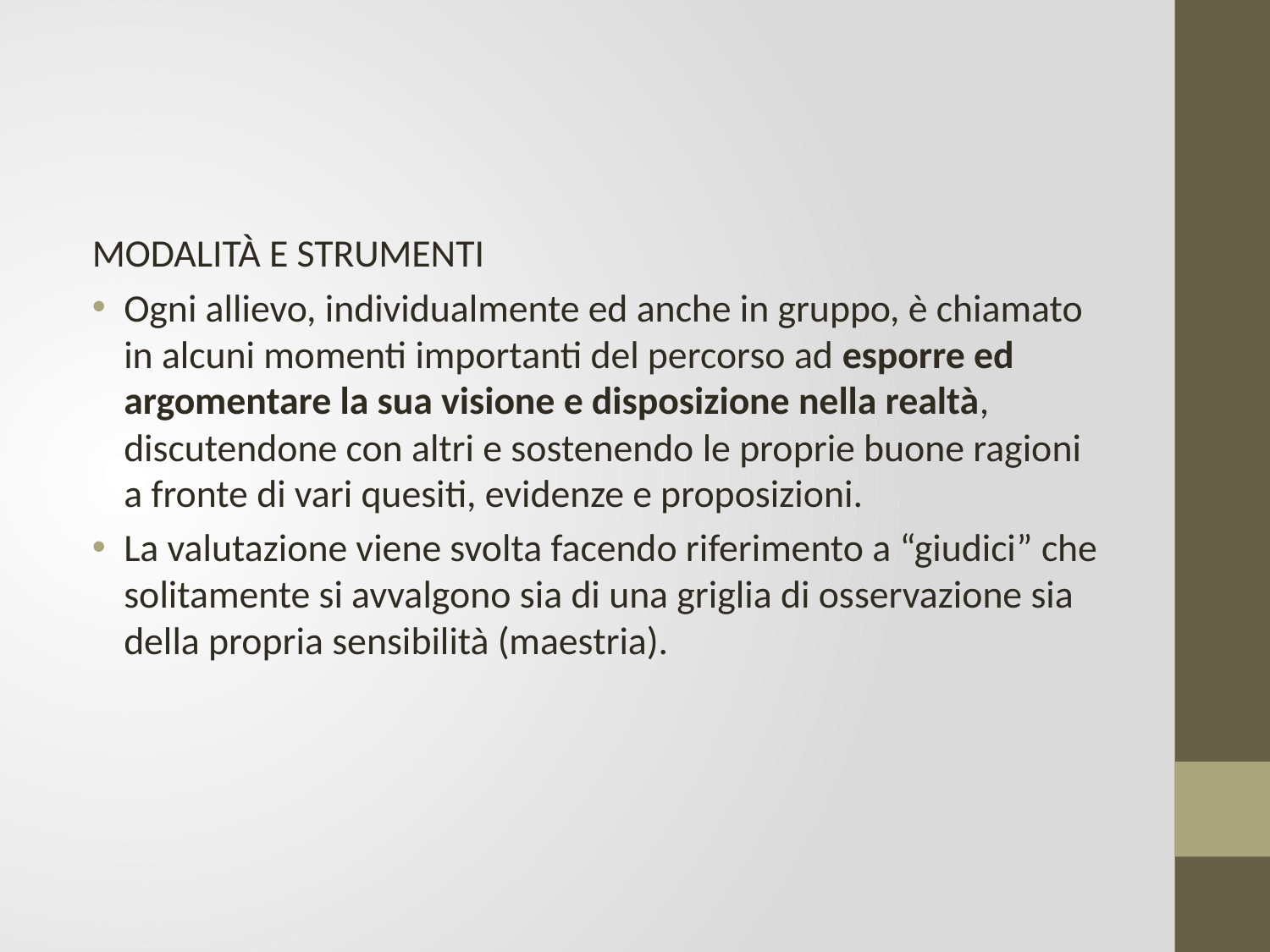

#
MODALITÀ E STRUMENTI
Ogni allievo, individualmente ed anche in gruppo, è chiamato in alcuni momenti importanti del percorso ad esporre ed argomentare la sua visione e disposizione nella realtà, discutendone con altri e sostenendo le proprie buone ragioni a fronte di vari quesiti, evidenze e proposizioni.
La valutazione viene svolta facendo riferimento a “giudici” che solitamente si avvalgono sia di una griglia di osservazione sia della propria sensibilità (maestria).